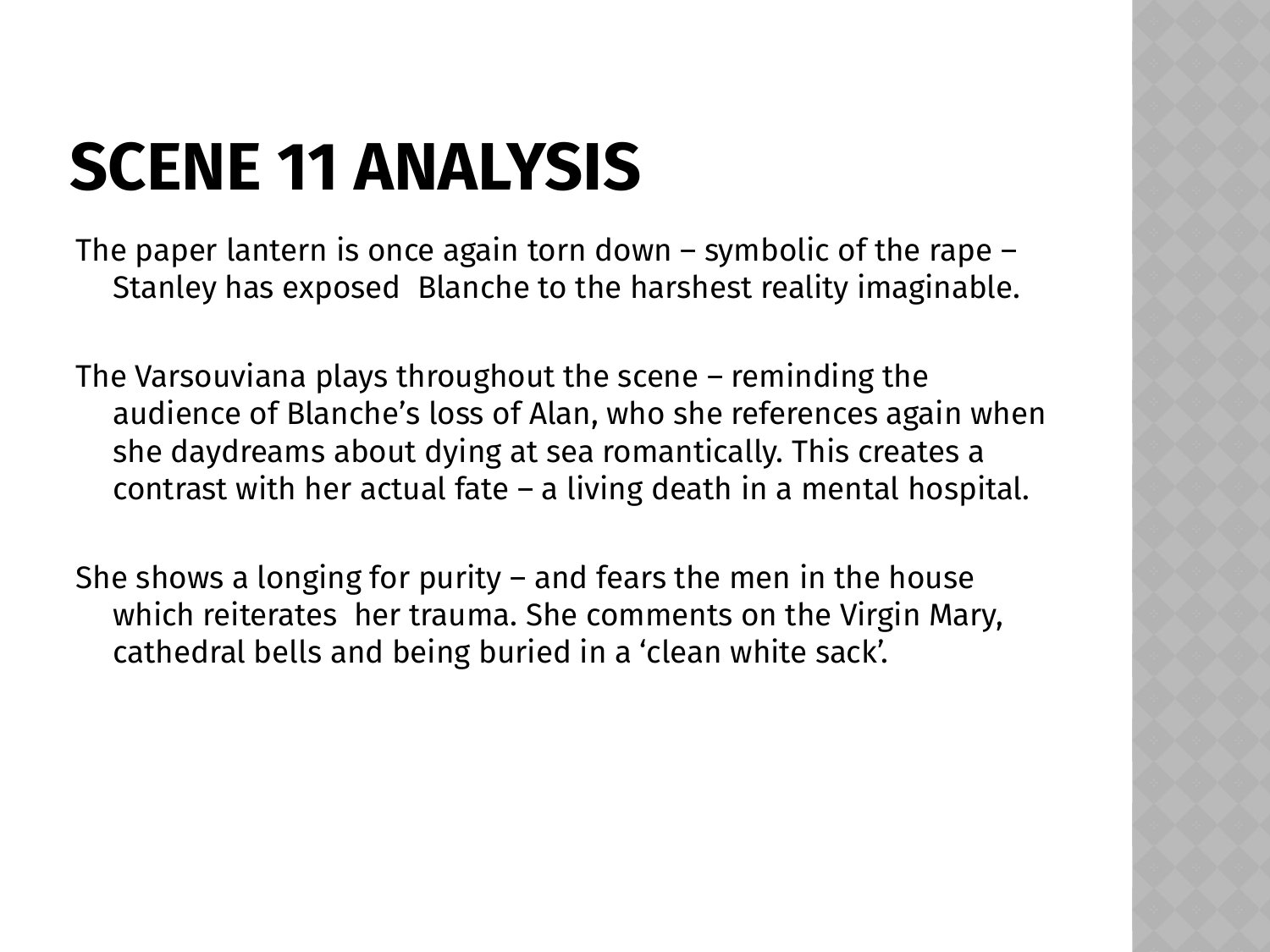

# SCENE 11 ANALYSIS
The paper lantern is once again torn down – symbolic of the rape – Stanley has exposed  Blanche to the harshest reality imaginable.

The Varsouviana plays throughout the scene – reminding the audience of Blanche’s loss of Alan, who she references again when she daydreams about dying at sea romantically. This creates a contrast with her actual fate – a living death in a mental hospital.

She shows a longing for purity – and fears the men in the house which reiterates  her trauma. She comments on the Virgin Mary, cathedral bells and being buried in a ‘clean white sack’.